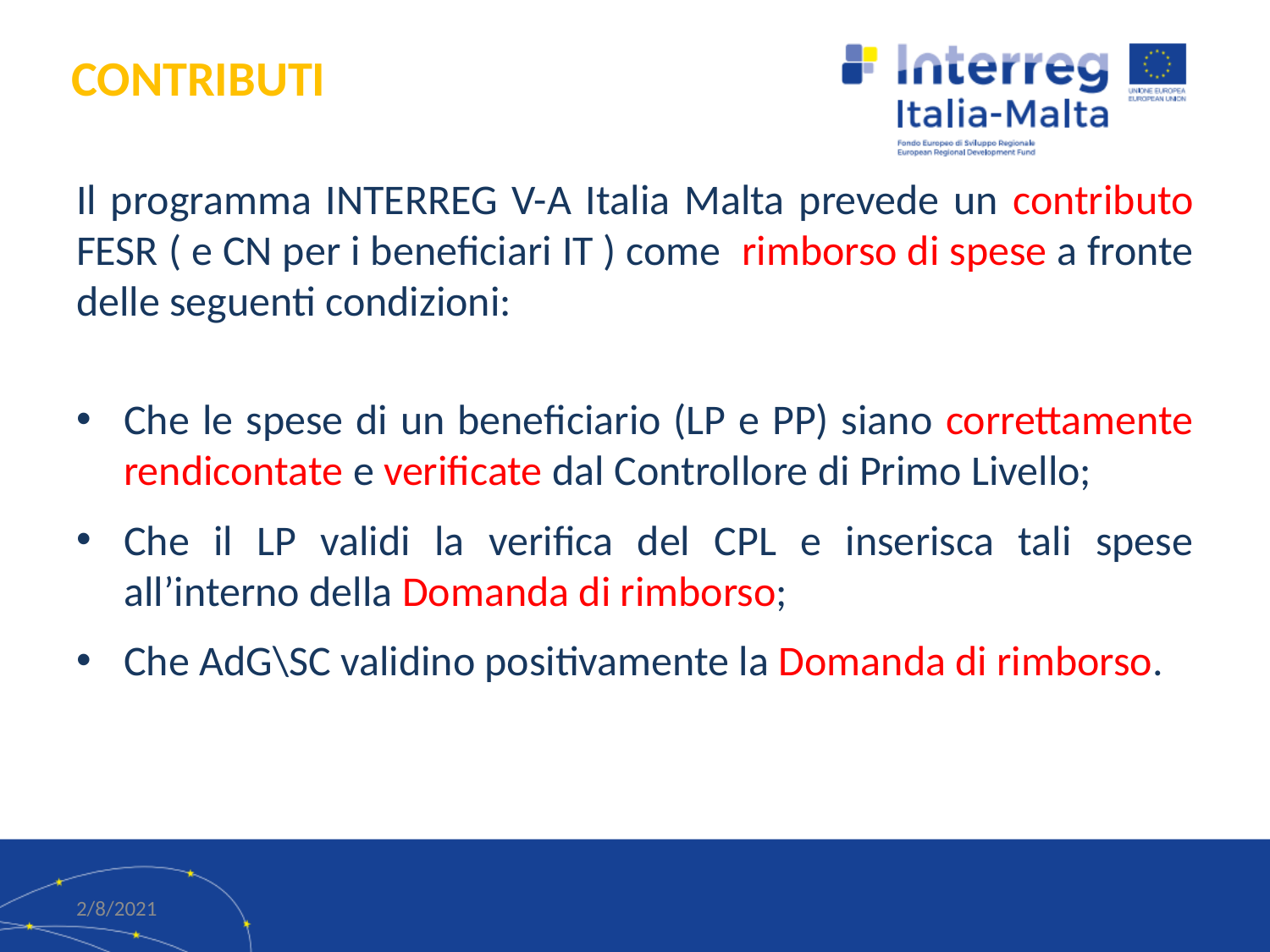

# CONTRIBUTI
Il programma INTERREG V-A Italia Malta prevede un contributo FESR ( e CN per i beneficiari IT ) come  rimborso di spese a fronte delle seguenti condizioni:

Che le spese di un beneficiario (LP e PP) siano correttamente rendicontate e verificate dal Controllore di Primo Livello;
Che il LP validi la verifica del CPL e inserisca tali spese all’interno della Domanda di rimborso;
Che AdG\SC validino positivamente la Domanda di rimborso.
2/8/2021

4